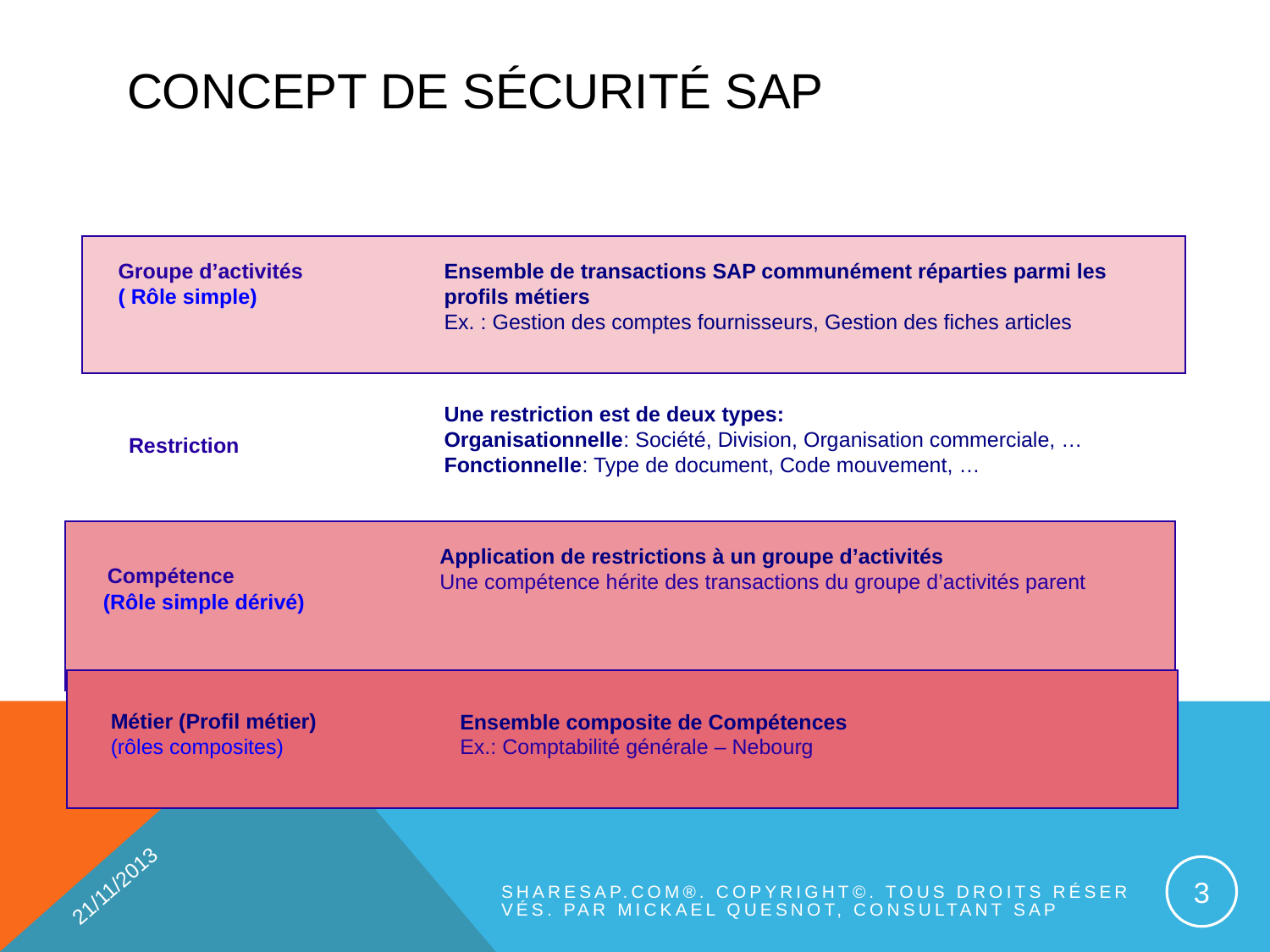

# Concept de sécurité SAP

Groupe d’activités
( Rôle simple)
Ensemble de transactions SAP communément réparties parmi les profils métiers
Ex. : Gestion des comptes fournisseurs, Gestion des fiches articles
Une restriction est de deux types:
Organisationnelle: Société, Division, Organisation commerciale, …
Fonctionnelle: Type de document, Code mouvement, …
Restriction

 Application de restrictions à un groupe d’activités
 Une compétence hérite des transactions du groupe d’activités parent
    Compétence
    (Rôle simple dérivé)

Métier (Profil métier)
(rôles composites)
Ensemble composite de Compétences
Ex.: Comptabilité générale – Nebourg
21/11/2013
3
Sharesap.com®. Copyright©. Tous droits réservés. Par Mickael QUESNOT, Consultant SAP